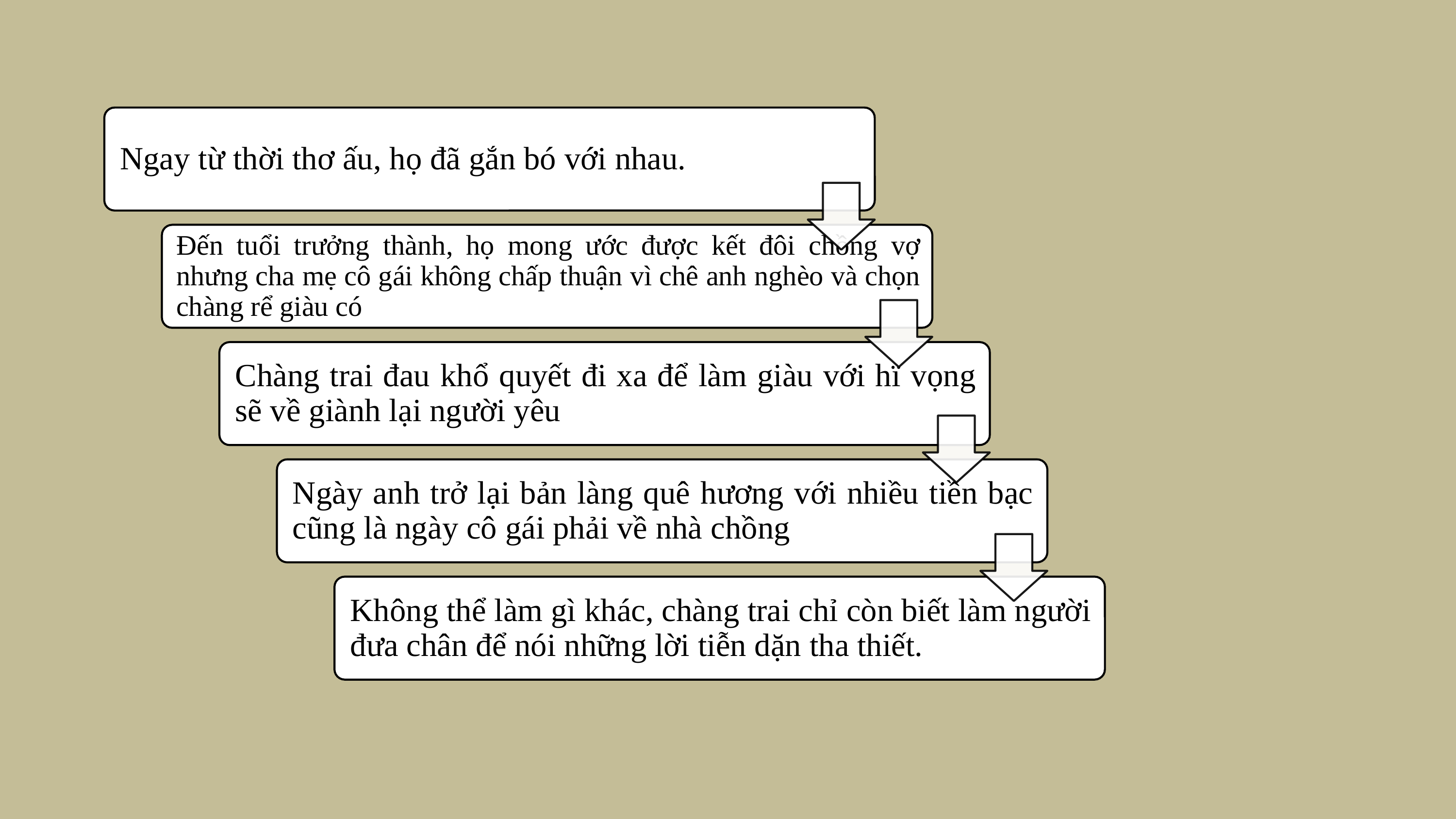

#
Ngay từ thời thơ ấu, họ đã gắn bó với nhau.
Đến tuổi trưởng thành, họ mong ước được kết đôi chồng vợ nhưng cha mẹ cô gái không chấp thuận vì chê anh nghèo và chọn chàng rể giàu có
Chàng trai đau khổ quyết đi xa để làm giàu với hï vọng sẽ về giành lại người yêu
Ngày anh trở lại bản làng quê hương với nhiều tiền bạc cũng là ngày cô gái phải về nhà chồng
Không thể làm gì khác, chàng trai chỉ còn biết làm người đưa chân để nói những lời tiễn dặn tha thiết.